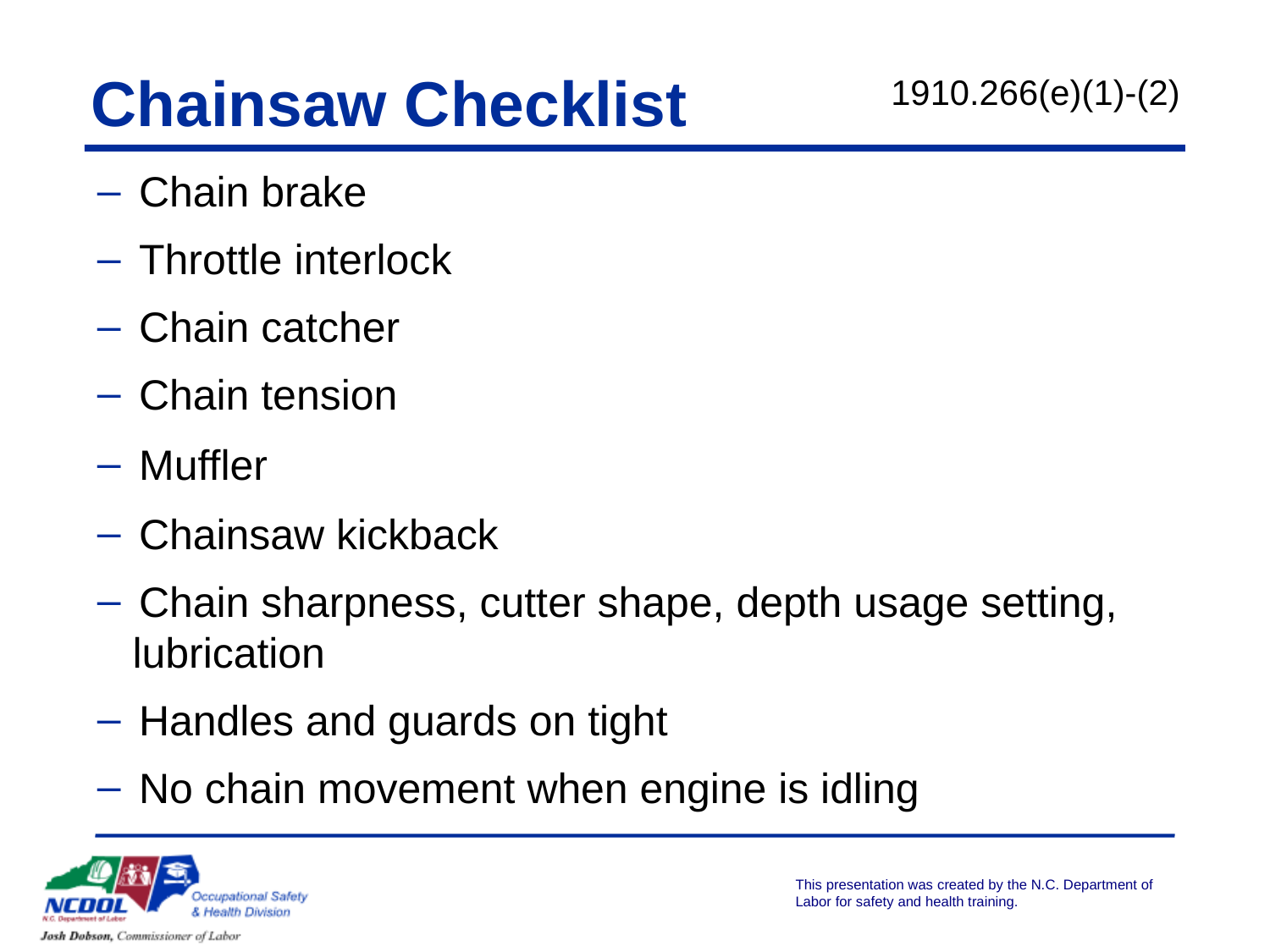

# Chainsaw Checklist
1910.266(e)(1)-(2)
 Chain brake

 Throttle interlock

 Chain catcher

 Chain tension

 Muffler

 Chainsaw kickback

 Chain sharpness, cutter shape, depth usage setting,
   lubrication

 Handles and guards on tight

 No chain movement when engine is idling